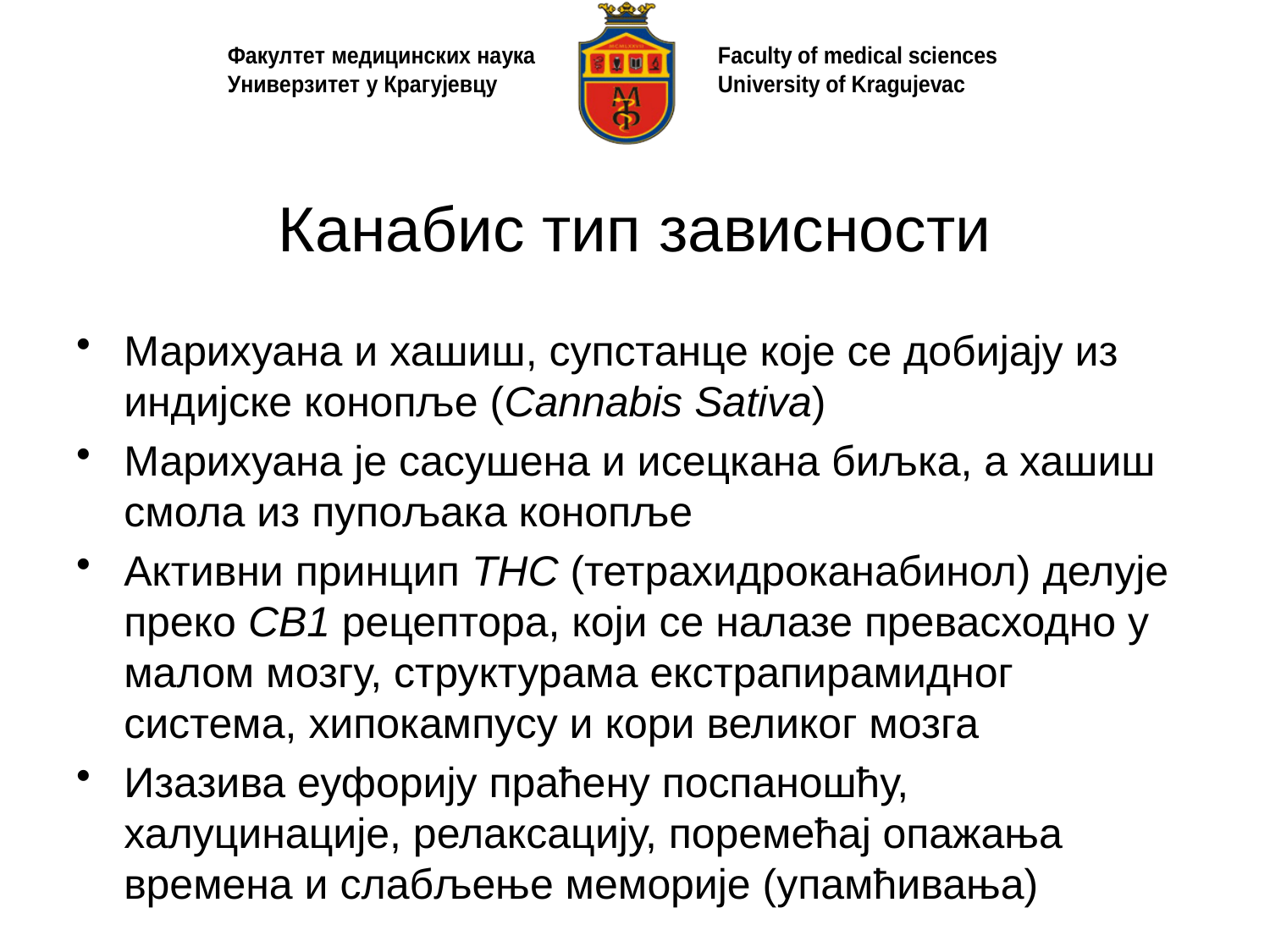

# Канабис тип зависности
Марихуана и хашиш, супстанце које се добијају из индијске конопље (Cannabis Sativa)
Марихуана је сасушена и исецкана биљка, а хашиш смола из пупољака конопље
Активни принцип THC (тетрахидроканабинол) делује преко CB1 рецептора, који се налазе превасходно у малом мозгу, структурама екстрапирамидног система, хипокампусу и кори великог мозга
Изазива еуфорију праћену поспаношћу, халуцинације, релаксацију, поремећај опажања времена и слабљење меморије (упамћивања)